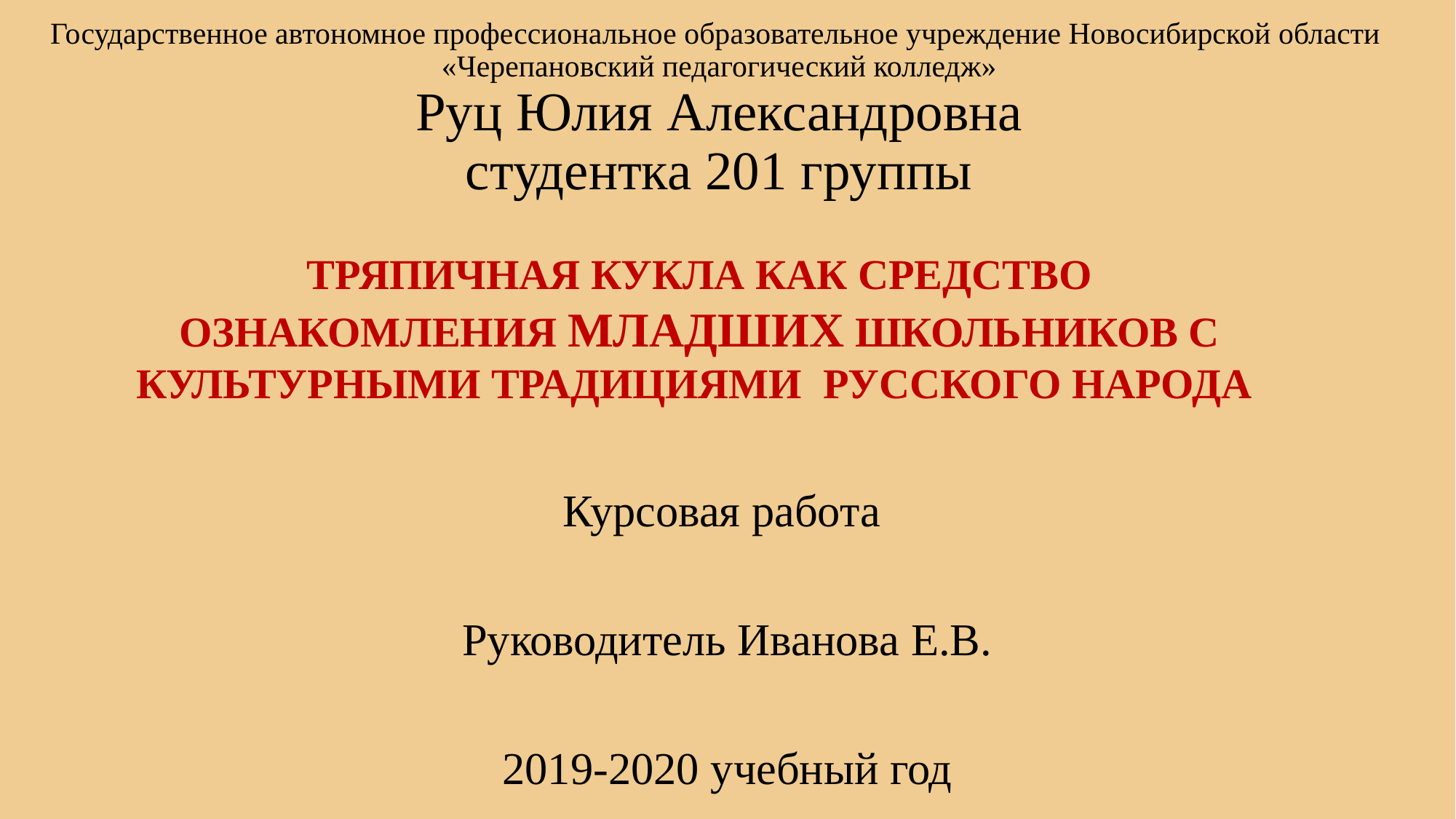

# Государственное автономное профессиональное образовательное учреждение Новосибирской области «Черепановский педагогический колледж» Руц Юлия Александровна студентка 201 группы
ТРЯПИЧНАЯ КУКЛА КАК СРЕДСТВО ОЗНАКОМЛЕНИЯ МЛАДШИХ ШКОЛЬНИКОВ С КУЛЬТУРНЫМИ ТРАДИЦИЯМИ  РУССКОГО НАРОДА
Курсовая работа

Руководитель Иванова Е.В.

2019-2020 учебный год